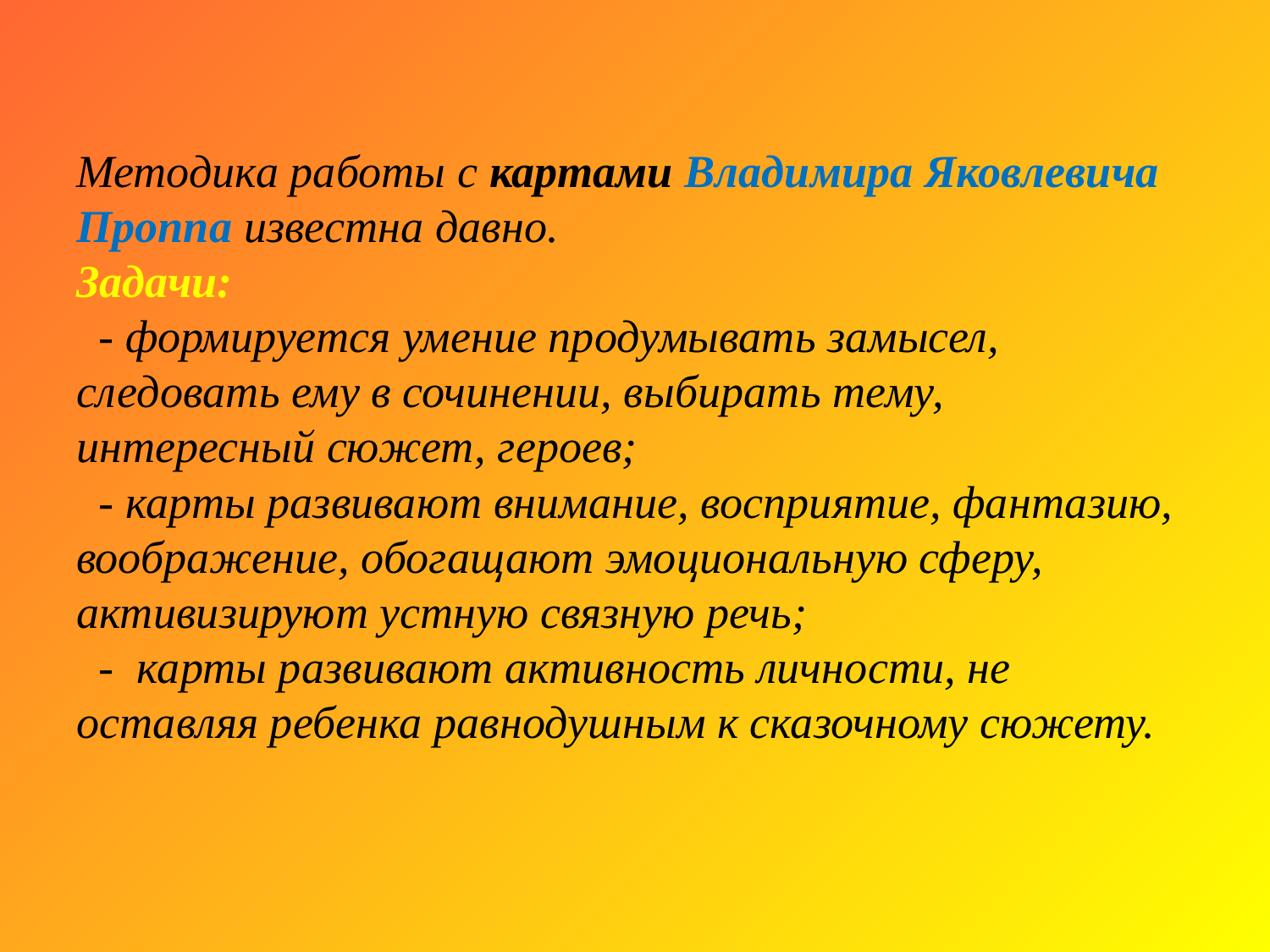

# Методика работы с картами Владимира Яковлевича Проппа известна давно. Задачи: - формируется умение продумывать замысел, следовать ему в сочинении, выбирать тему, интересный сюжет, героев; - карты развивают внимание, восприятие, фантазию, воображение, обогащают эмоциональную сферу, активизируют устную связную речь; -  карты развивают активность личности, не оставляя ребенка равнодушным к сказочному сюжету.